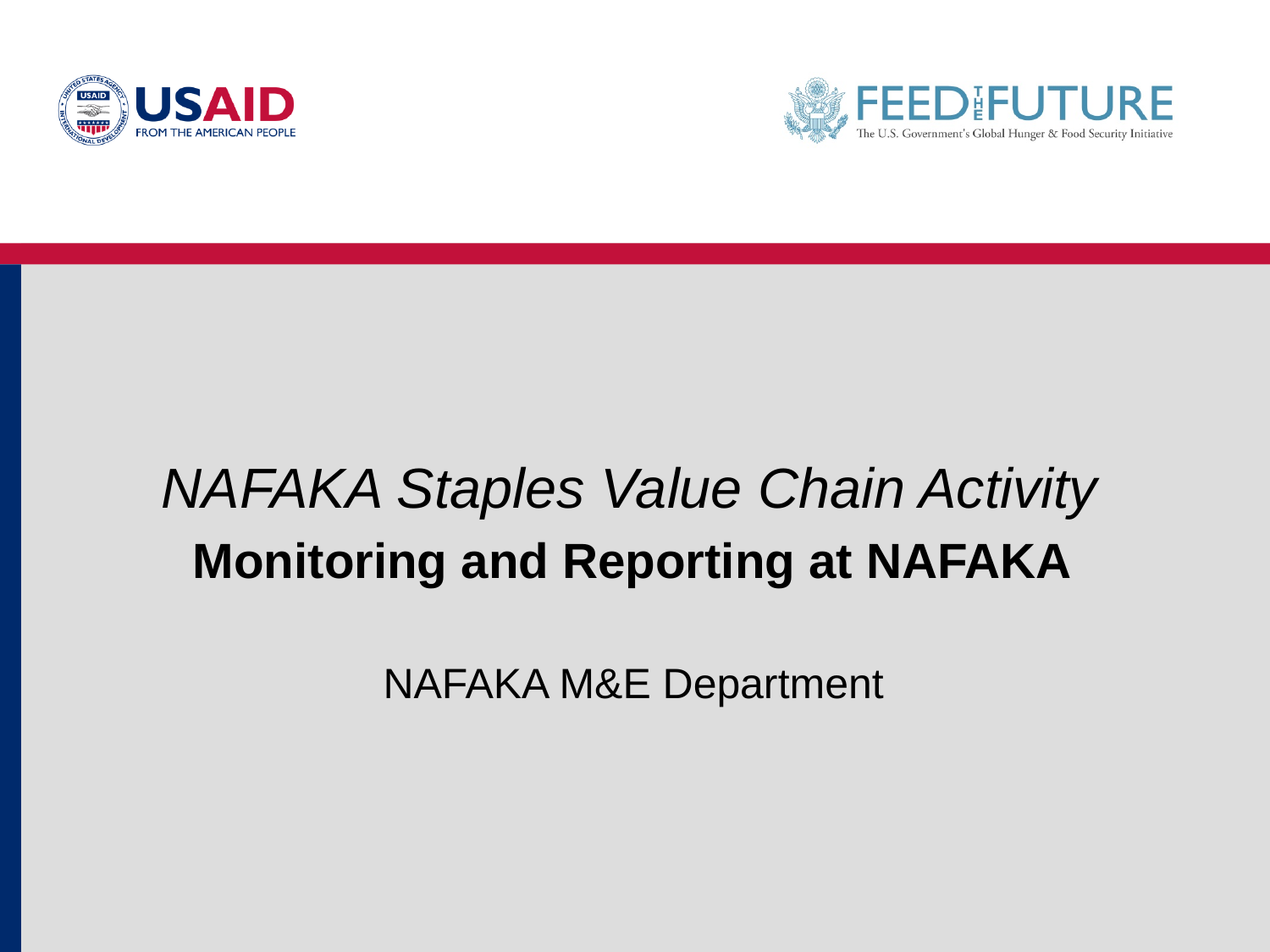

NAFAKA Staples Value Chain Activity
Monitoring and Reporting at NAFAKA

NAFAKA M&E Department